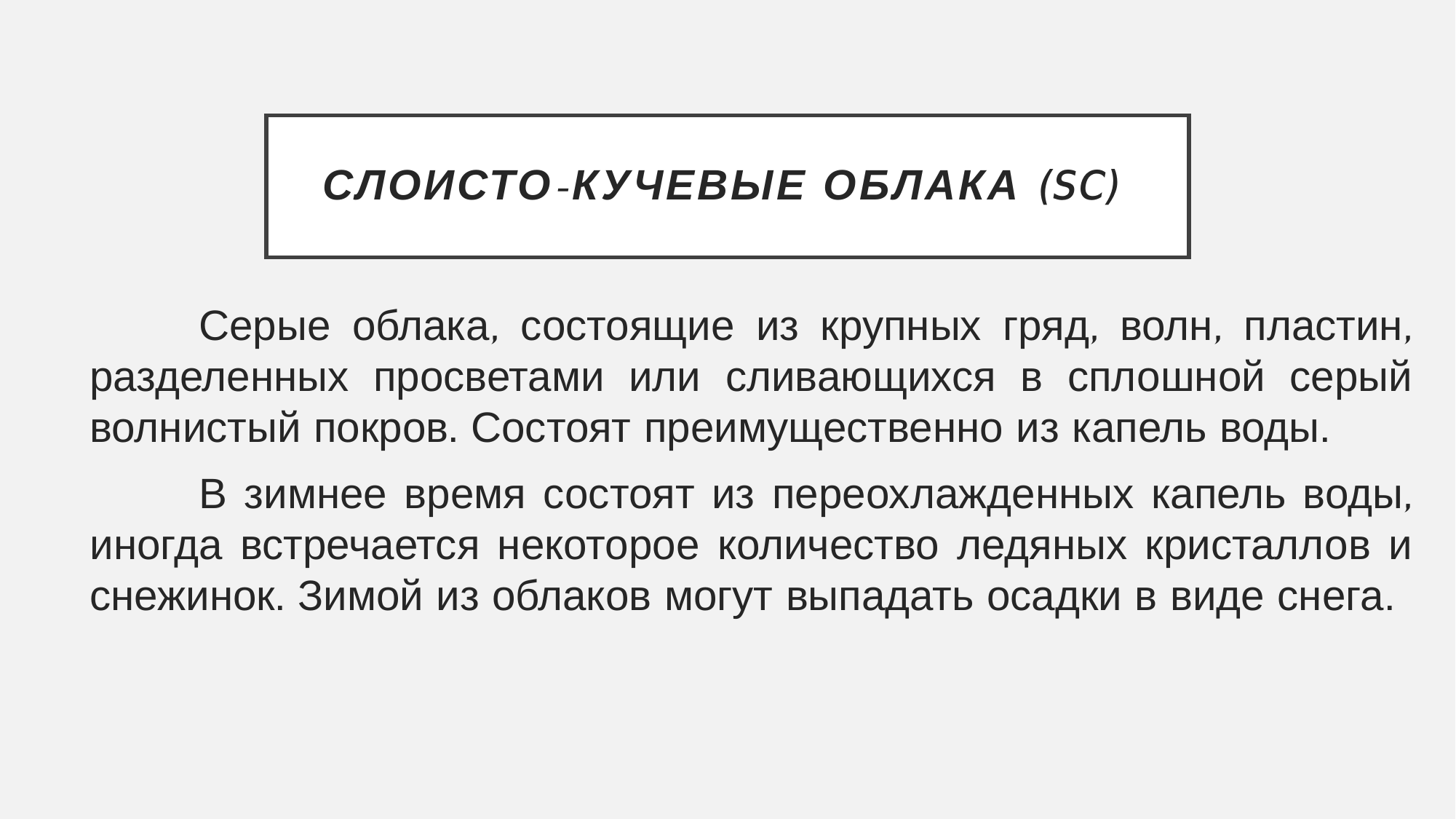

# слоисто-кучевые облака (Sc)
	Серые облака, состоящие из крупных гряд, волн, пластин, разделенных просветами или сливающихся в сплошной серый волнистый покров. Состоят преимущественно из капель воды.
	В зимнее время состоят из переохлажденных капель воды, иногда встречается некоторое количество ледяных кристаллов и снежинок. Зимой из облаков могут выпадать осадки в виде снега.